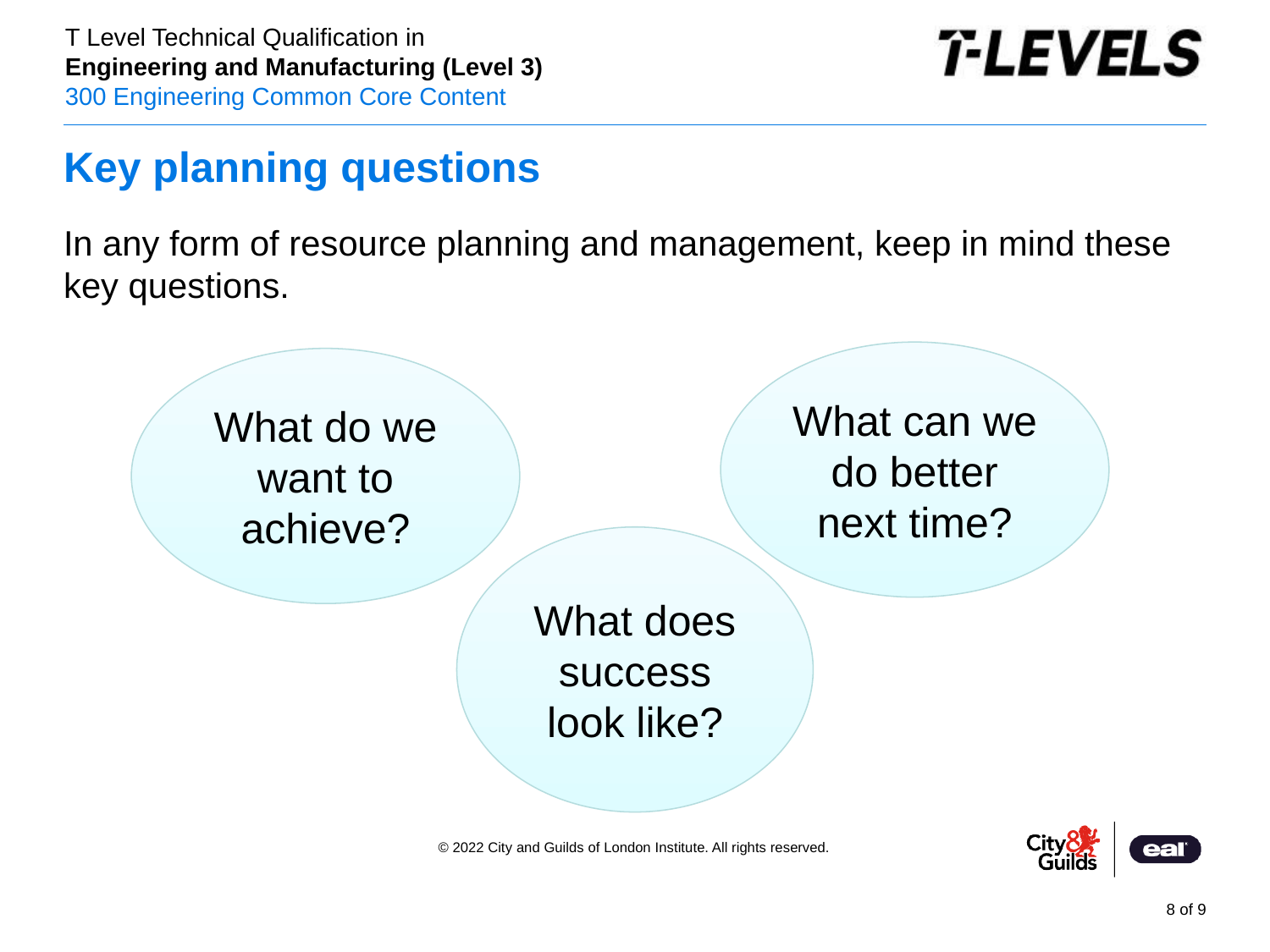

# Key planning questions
In any form of resource planning and management, keep in mind these key questions.

What can we do better next time?
What do we want to achieve?
What does success look like?